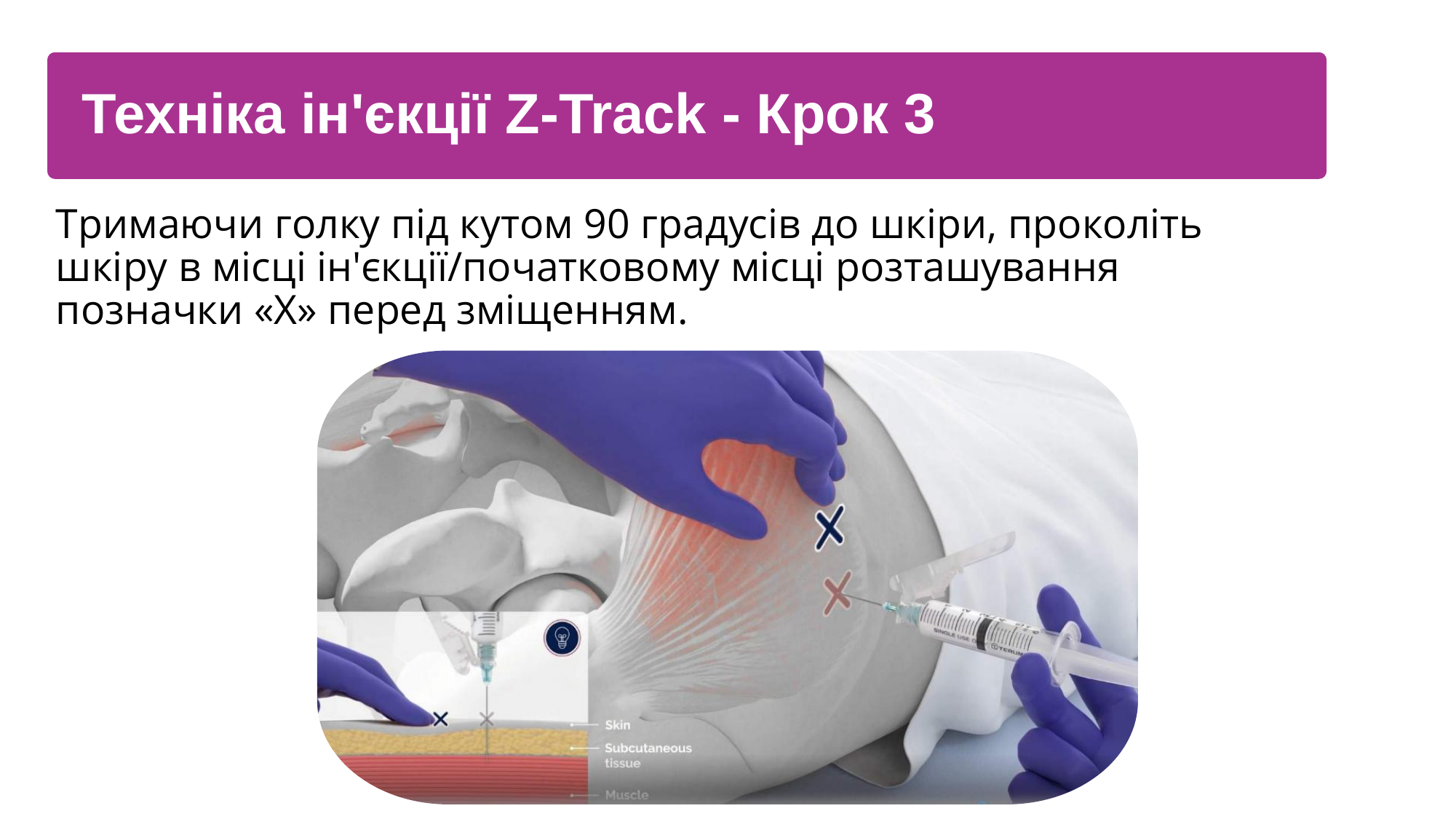

Техніка ін'єкції Z-Track - Крок 3
Тримаючи голку під кутом 90 градусів до шкіри, проколіть шкіру в місці ін'єкції/початковому місці розташування позначки «X» перед зміщенням.